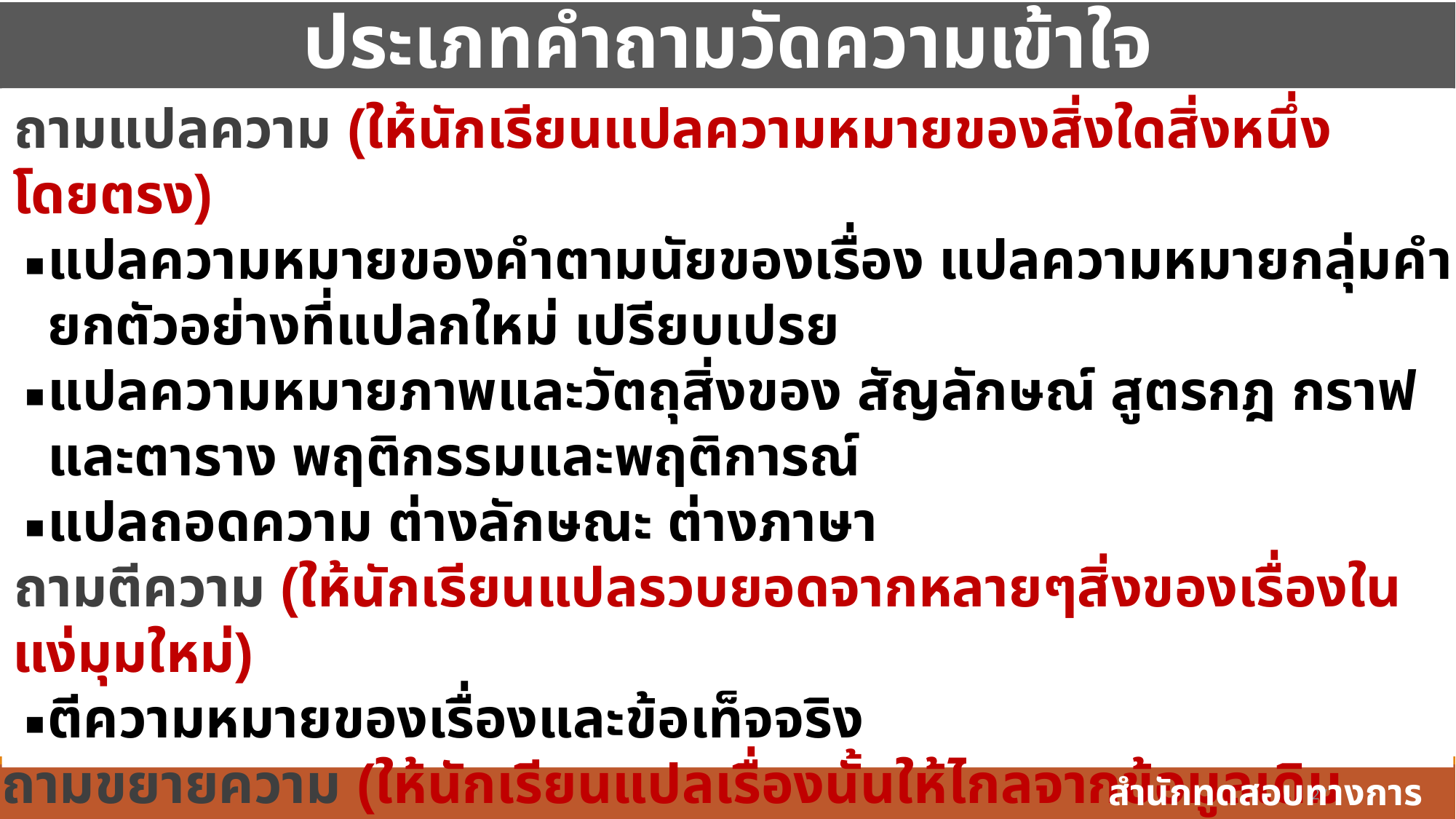

# ประเภทคำถามวัดความเข้าใจ
ถามแปลความ (ให้นักเรียนแปลความหมายของสิ่งใดสิ่งหนึ่งโดยตรง)
แปลความหมายของคำตามนัยของเรื่อง แปลความหมายกลุ่มคำ ยกตัวอย่างที่แปลกใหม่ เปรียบเปรย
แปลความหมายภาพและวัตถุสิ่งของ สัญลักษณ์ สูตรกฎ กราฟ และตาราง พฤติกรรมและพฤติการณ์
แปลถอดความ ต่างลักษณะ ต่างภาษา
ถามตีความ (ให้นักเรียนแปลรวบยอดจากหลายๆสิ่งของเรื่องในแง่มุมใหม่)
ตีความหมายของเรื่องและข้อเท็จจริง
ถามขยายความ (ให้นักเรียนแปลเรื่องนั้นให้ไกลจากข้อมูลเดิมอย่างสมเหตุสมผล)
 ขยายความแบบจินตภาพ พยากรณ์ สมมติ และอนุมาน
สำนักทดสอบทางการศึกษา สพฐ.
27